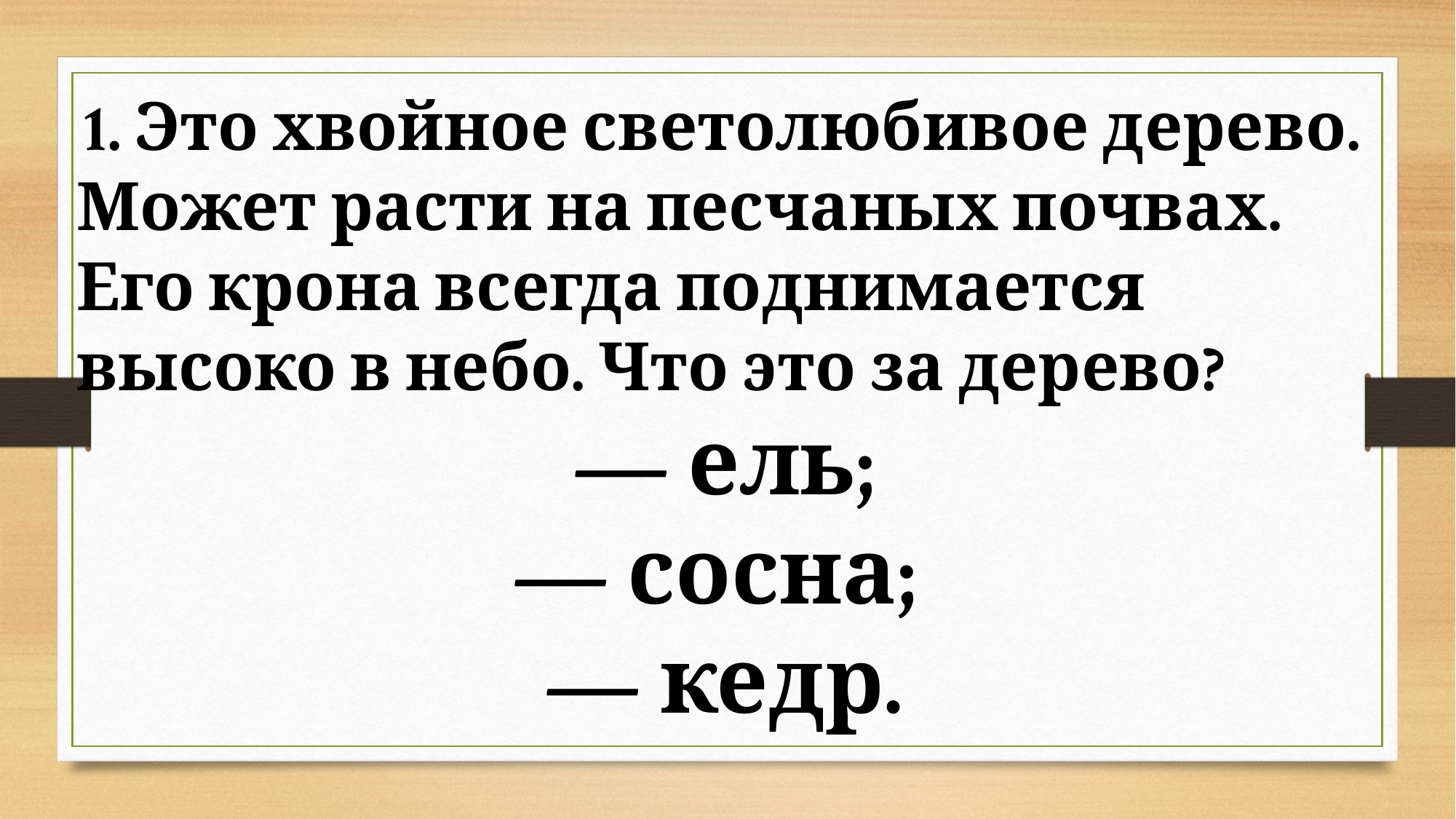

1. Это хвойное светолюбивое дерево. Может расти на песчаных почвах. Его крона всегда поднимается высоко в небо. Что это за дерево?
— ель;
— сосна;
— кедр.